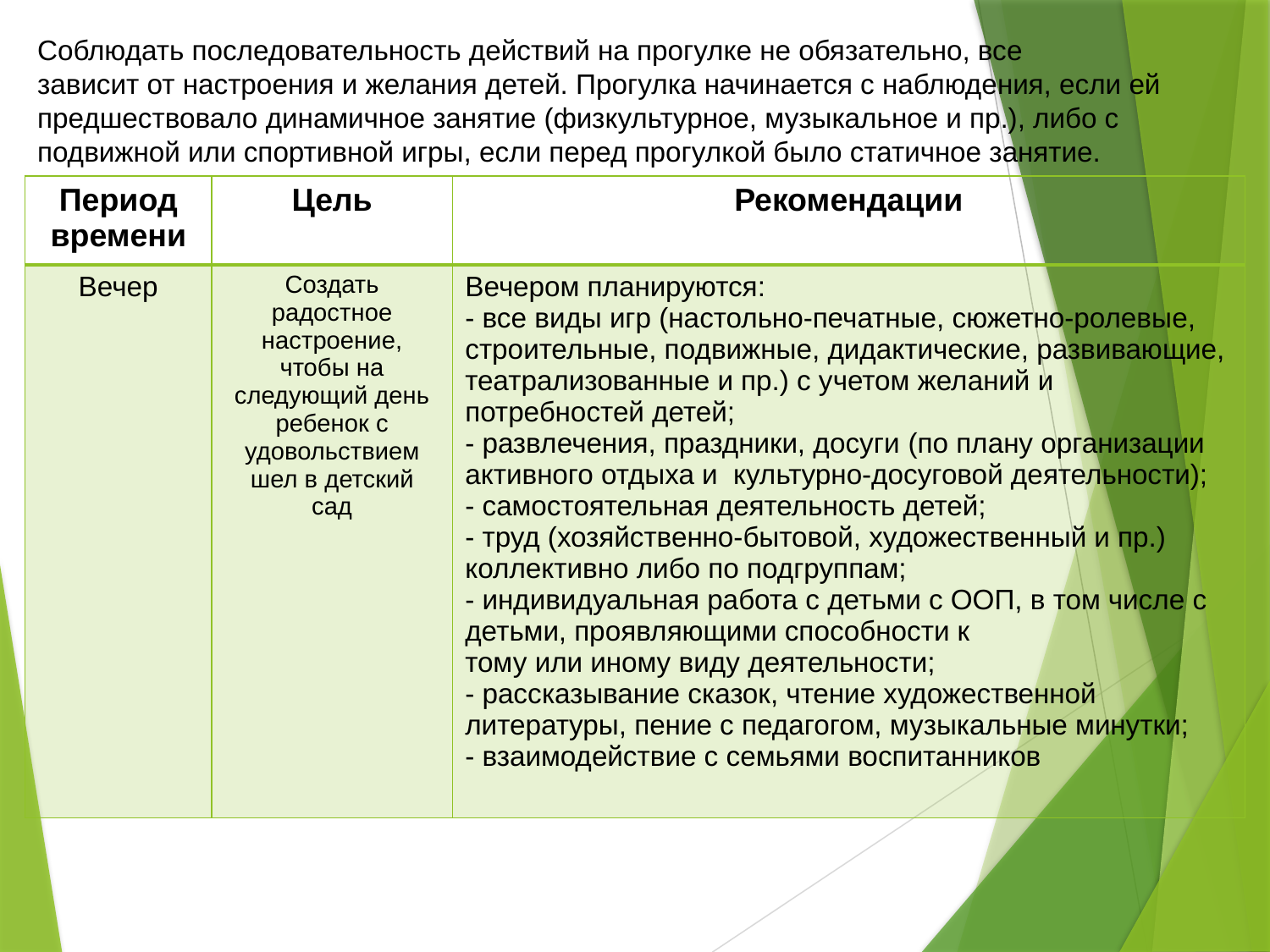

Соблюдать последовательность действий на прогулке не обязательно, все
зависит от настроения и желания детей. Прогулка начинается с наблюдения, если ей предшествовало динамичное занятие (физкультурное, музыкальное и пр.), либо с подвижной или спортивной игры, если перед прогулкой было статичное занятие.
| Период времени | Цель | Рекомендации |
| --- | --- | --- |
| Вечер | Создать радостное настроение, чтобы на следующий день ребенок с удовольствием шел в детский сад | Вечером планируются: - все виды игр (настольно-печатные, сюжетно-ролевые, строительные, подвижные, дидактические, развивающие, театрализованные и пр.) с учетом желаний и потребностей детей; - развлечения, праздники, досуги (по плану организации активного отдыха и культурно-досуговой деятельности); - самостоятельная деятельность детей; - труд (хозяйственно-бытовой, художественный и пр.) коллективно либо по подгруппам; - индивидуальная работа с детьми с ООП, в том числе с детьми, проявляющими способности к тому или иному виду деятельности; - рассказывание сказок, чтение художественной литературы, пение с педагогом, музыкальные минутки; - взаимодействие с семьями воспитанников |